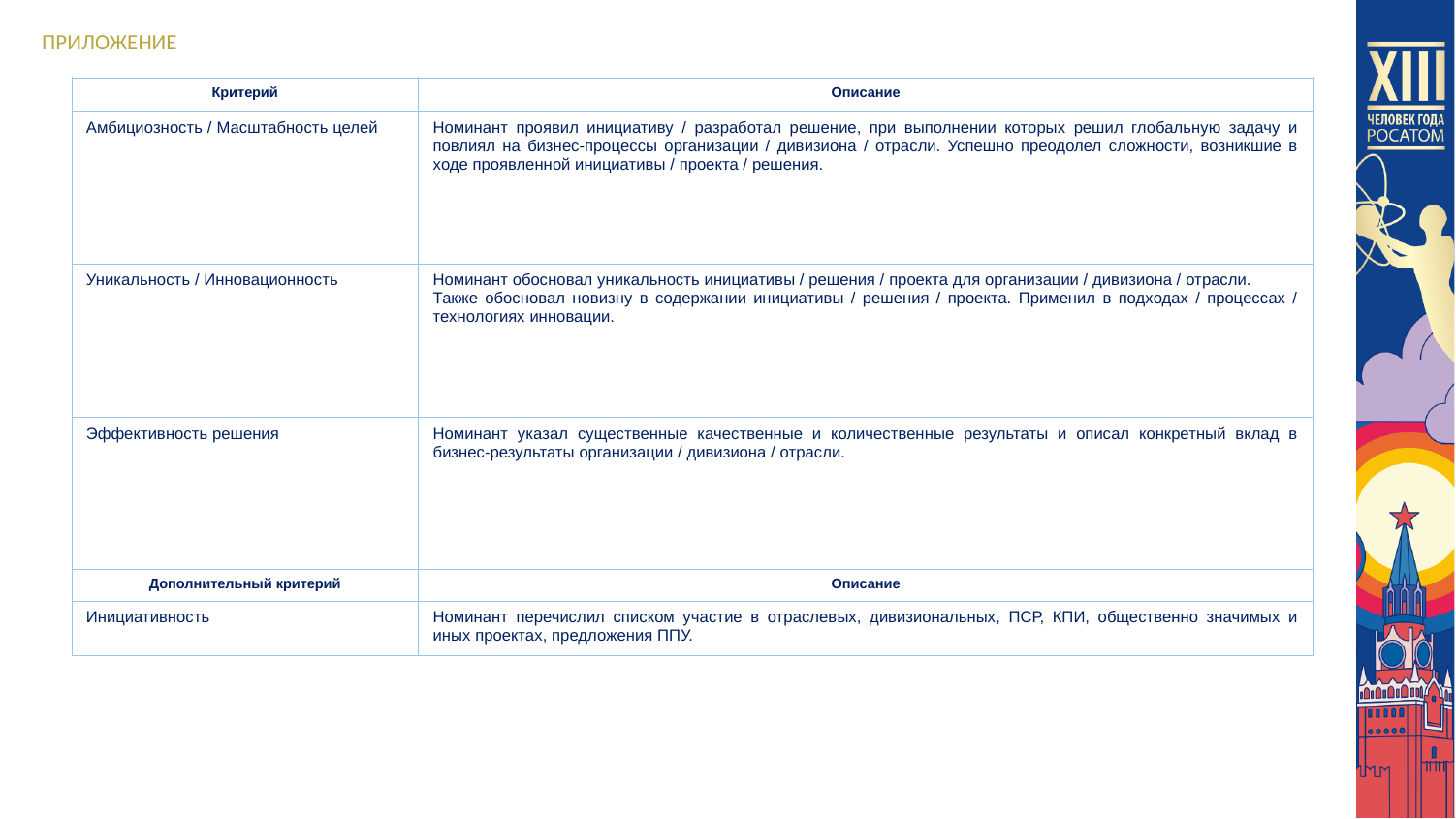

ПРИЛОЖЕНИЕ
| Критерий | Описание |
| --- | --- |
| Амбициозность / Масштабность целей | Номинант проявил инициативу / разработал решение, при выполнении которых решил глобальную задачу и повлиял на бизнес-процессы организации / дивизиона / отрасли. Успешно преодолел сложности, возникшие в ходе проявленной инициативы / проекта / решения. |
| Уникальность / Инновационность | Номинант обосновал уникальность инициативы / решения / проекта для организации / дивизиона / отрасли. Также обосновал новизну в содержании инициативы / решения / проекта. Применил в подходах / процессах / технологиях инновации. |
| Эффективность решения | Номинант указал существенные качественные и количественные результаты и описал конкретный вклад в бизнес-результаты организации / дивизиона / отрасли. |
| Дополнительный критерий | Описание |
| Инициативность | Номинант перечислил списком участие в отраслевых, дивизиональных, ПСР, КПИ, общественно значимых и иных проектах, предложения ППУ. |